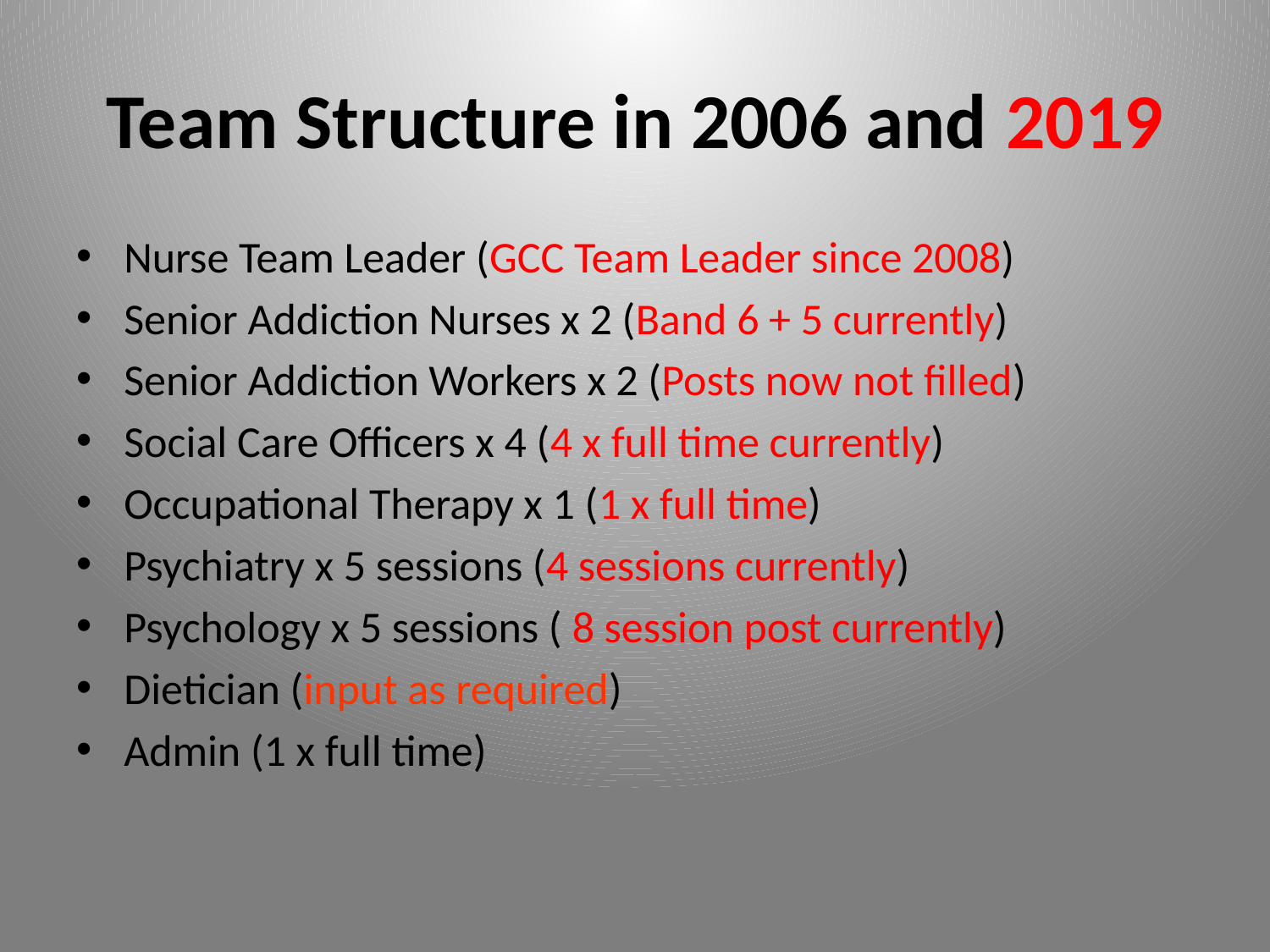

# Team Structure in 2006 and 2019
Nurse Team Leader (GCC Team Leader since 2008)
Senior Addiction Nurses x 2 (Band 6 + 5 currently)
Senior Addiction Workers x 2 (Posts now not filled)
Social Care Officers x 4 (4 x full time currently)
Occupational Therapy x 1 (1 x full time)
Psychiatry x 5 sessions (4 sessions currently)
Psychology x 5 sessions ( 8 session post currently)
Dietician (input as required)
Admin (1 x full time)